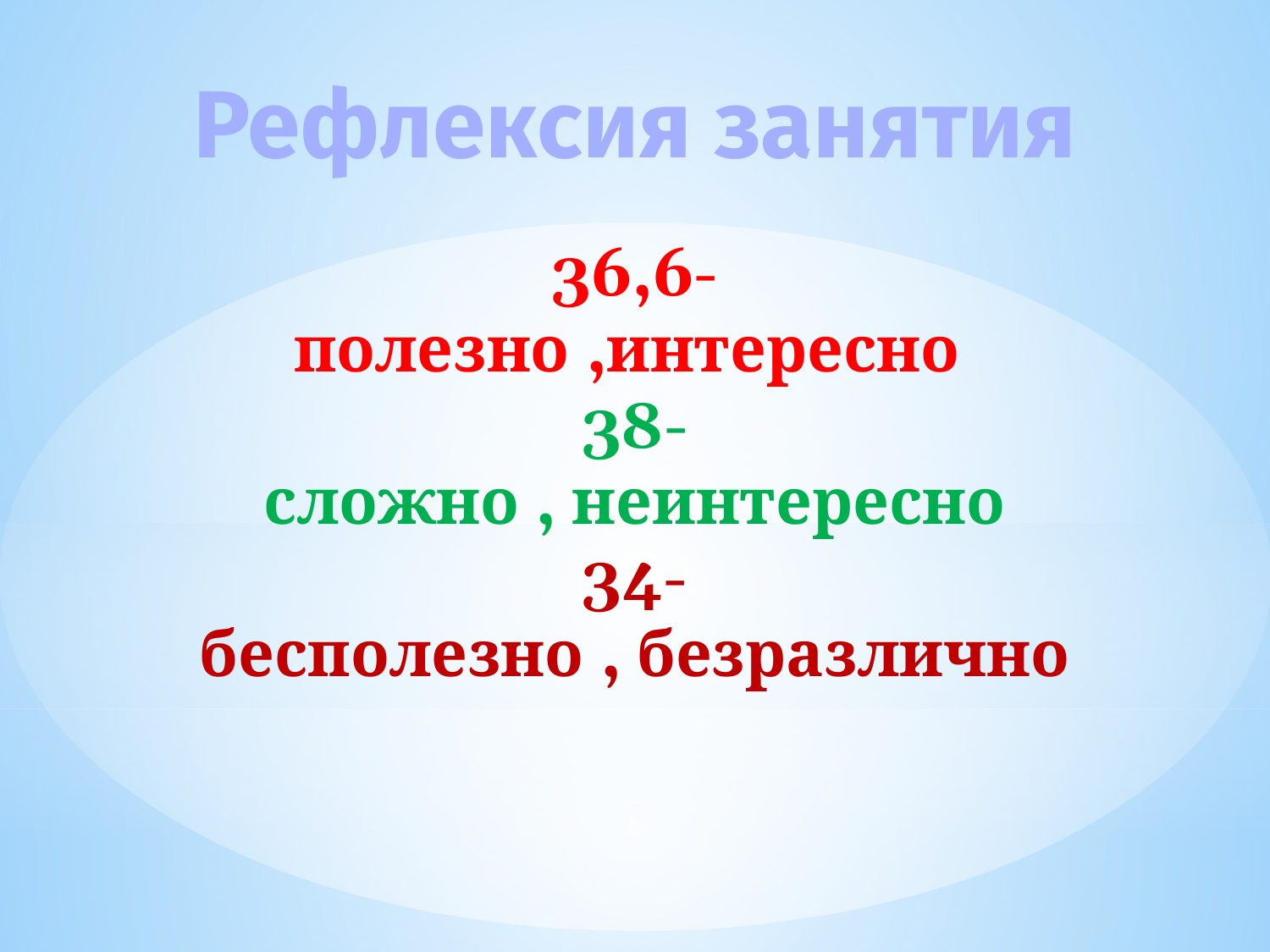

Рефлексия занятия
# 36,6- полезно ,интересно 38- сложно , неинтересно 34- бесполезно , безразлично